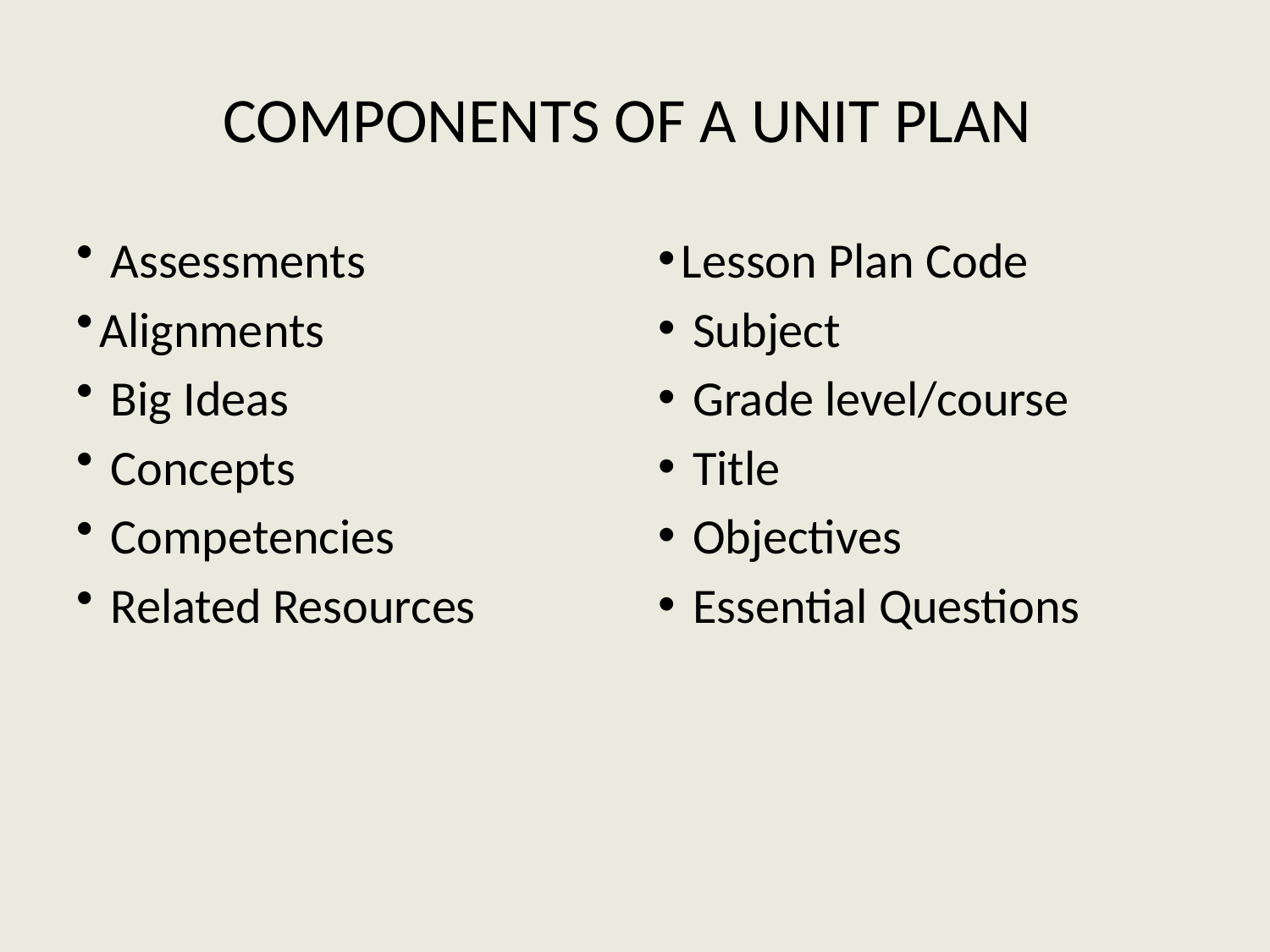

# COMPONENTS OF A UNIT PLAN
 Assessments
Alignments
 Big Ideas
 Concepts
 Competencies
 Related Resources

Lesson Plan Code
 Subject
 Grade level/course
 Title
 Objectives
 Essential Questions